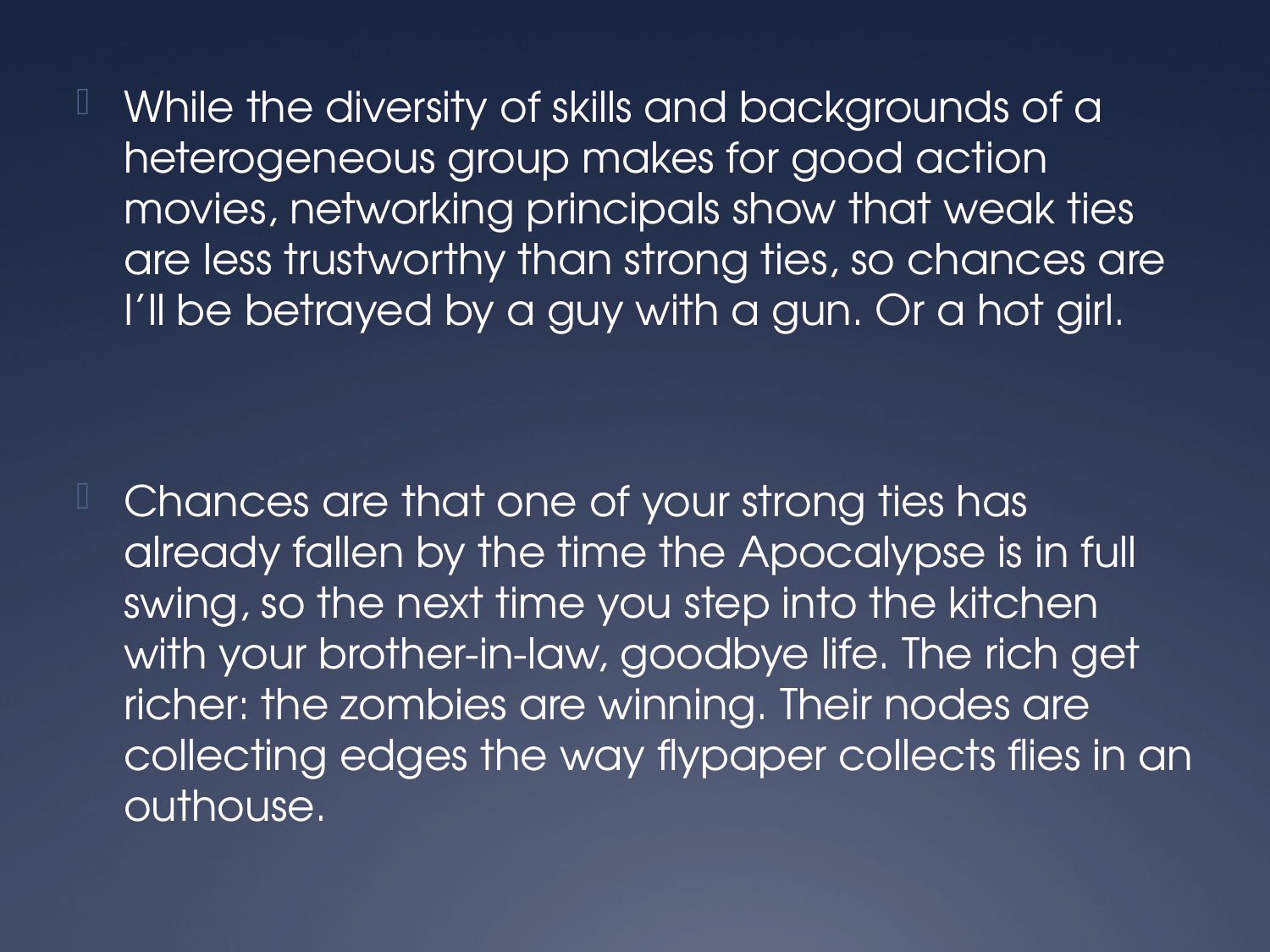

While the diversity of skills and backgrounds of a heterogeneous group makes for good action movies, networking principals show that weak ties are less trustworthy than strong ties, so chances are I’ll be betrayed by a guy with a gun. Or a hot girl.
Chances are that one of your strong ties has already fallen by the time the Apocalypse is in full swing, so the next time you step into the kitchen with your brother-in-law, goodbye life. The rich get richer: the zombies are winning. Their nodes are collecting edges the way flypaper collects flies in an outhouse.